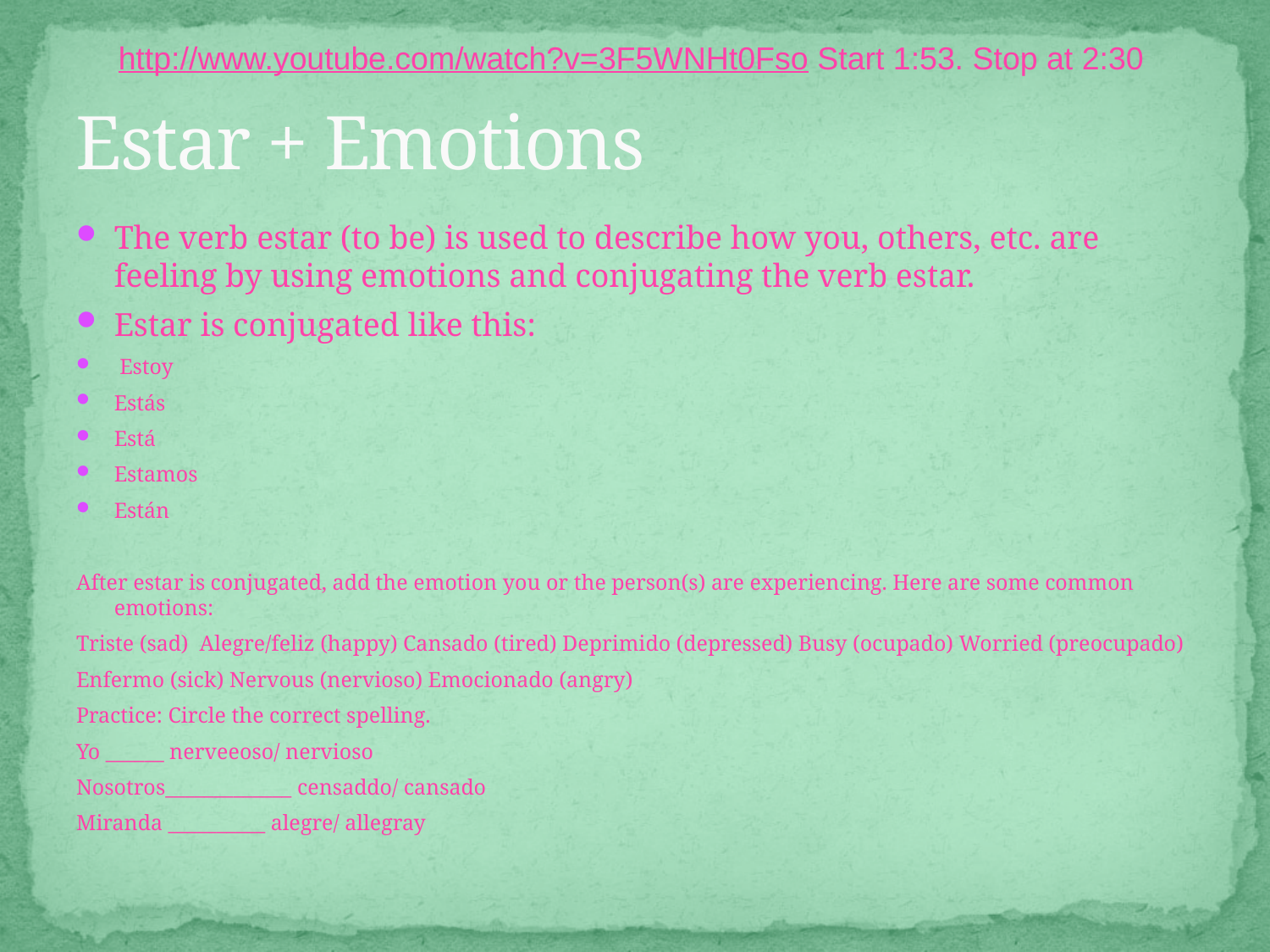

# Estar + Emotions
http://www.youtube.com/watch?v=3F5WNHt0Fso Start 1:53. Stop at 2:30
The verb estar (to be) is used to describe how you, others, etc. are feeling by using emotions and conjugating the verb estar.
Estar is conjugated like this:
 Estoy
Estás
Está
Estamos
Están

After estar is conjugated, add the emotion you or the person(s) are experiencing. Here are some common emotions:
Triste (sad)  Alegre/feliz (happy) Cansado (tired) Deprimido (depressed) Busy (ocupado) Worried (preocupado)
Enfermo (sick) Nervous (nervioso) Emocionado (angry)
Practice: Circle the correct spelling.
Yo ______ nerveeoso/ nervioso
Nosotros_____________ censaddo/ cansado
Miranda __________ alegre/ allegray